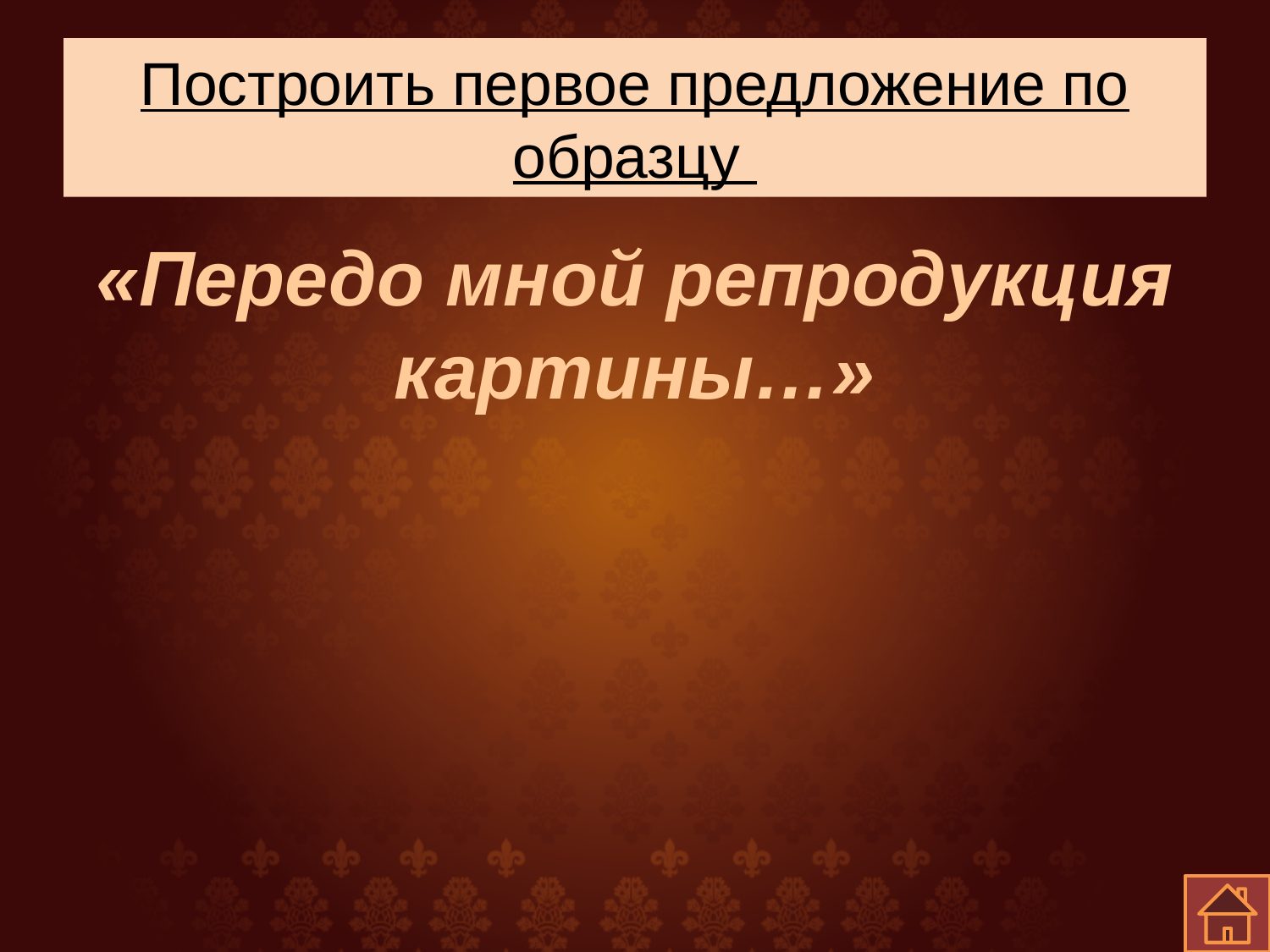

# Построить первое предложение по образцу
«Передо мной репродукция картины…»